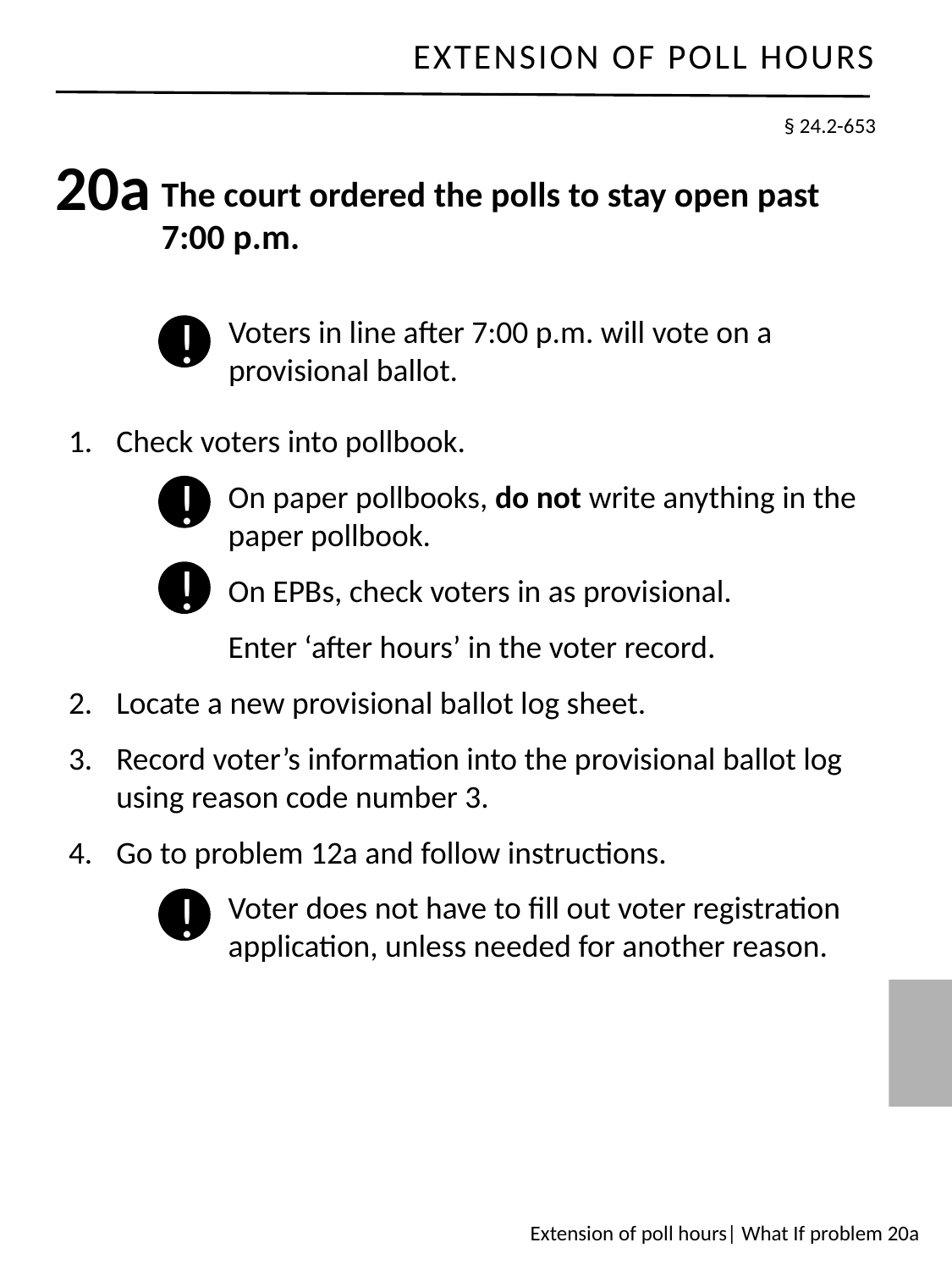

§ 24.2-653
20a
The court ordered the polls to stay open past 7:00 p.m.
Voters in line after 7:00 p.m. will vote on a provisional ballot.

!
Check voters into pollbook.
On paper pollbooks, do not write anything in the paper pollbook.
On EPBs, check voters in as provisional.
Enter ‘after hours’ in the voter record.
Locate a new provisional ballot log sheet.
Record voter’s information into the provisional ballot log using reason code number 3.
Go to problem 12a and follow instructions.
Voter does not have to fill out voter registration application, unless needed for another reason.

!
!
!
Extension of poll hours| What If problem 20a